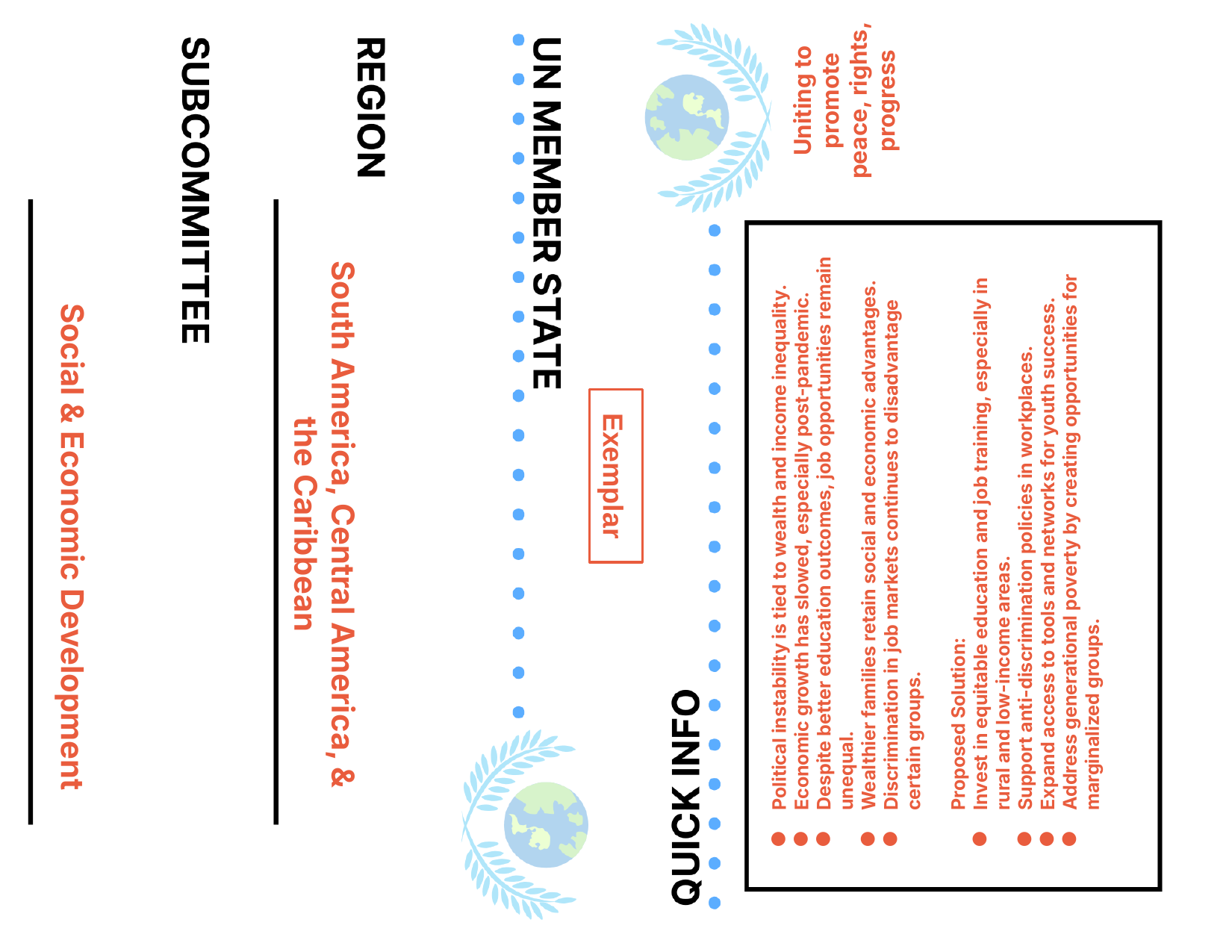

Uniting to promote peace, rights, progress
Exemplar
South America, Central America, & the Caribbean
Political instability is tied to wealth and income inequality.
Economic growth has slowed, especially post-pandemic.
Despite better education outcomes, job opportunities remain unequal.
Wealthier families retain social and economic advantages.
Discrimination in job markets continues to disadvantage certain groups.

Proposed Solution:
Invest in equitable education and job training, especially in rural and low-income areas.
Support anti-discrimination policies in workplaces.
Expand access to tools and networks for youth success.
Address generational poverty by creating opportunities for marginalized groups.

Social & Economic Development